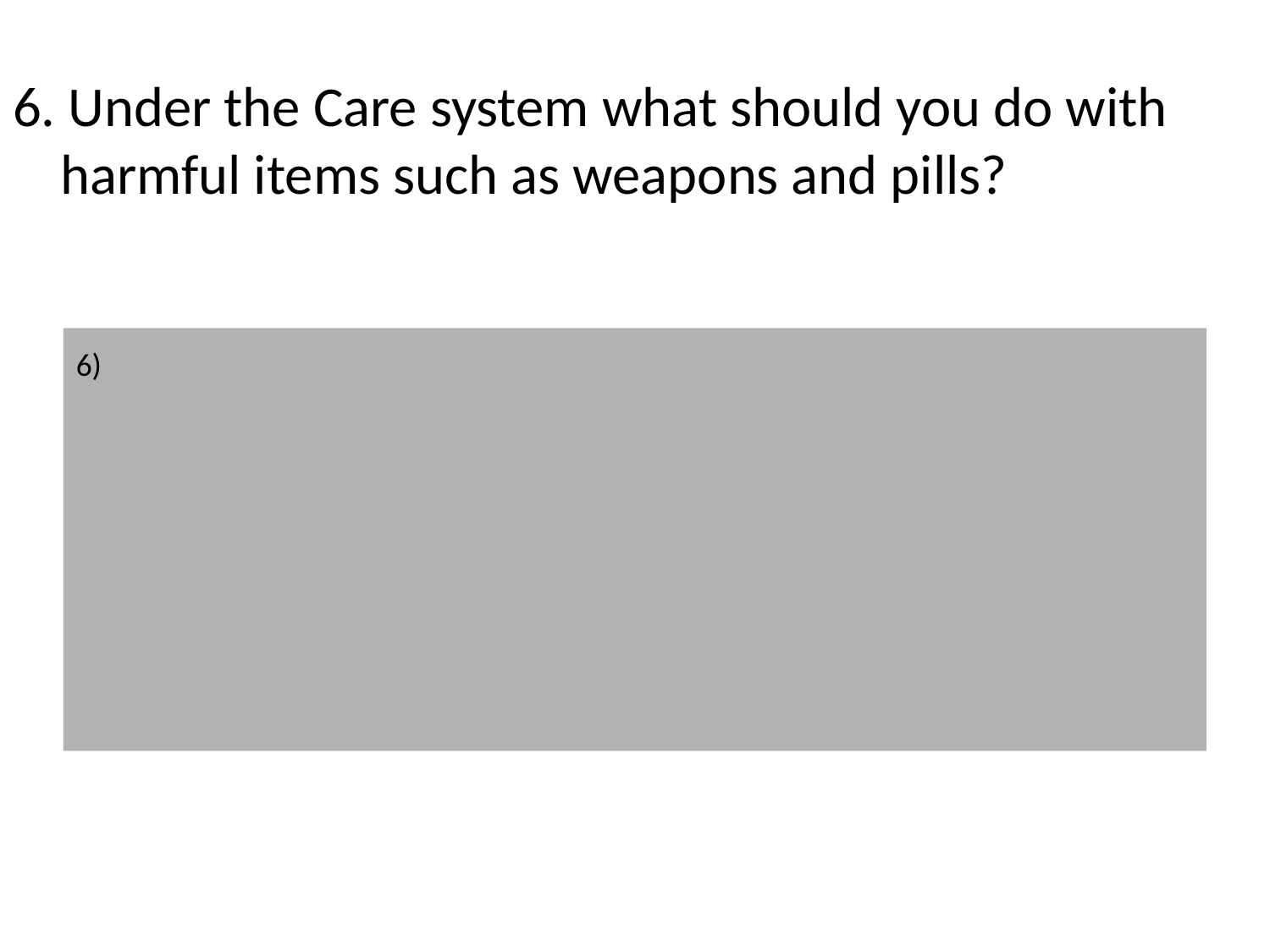

6. Under the Care system what should you do with harmful items such as weapons and pills?

6)